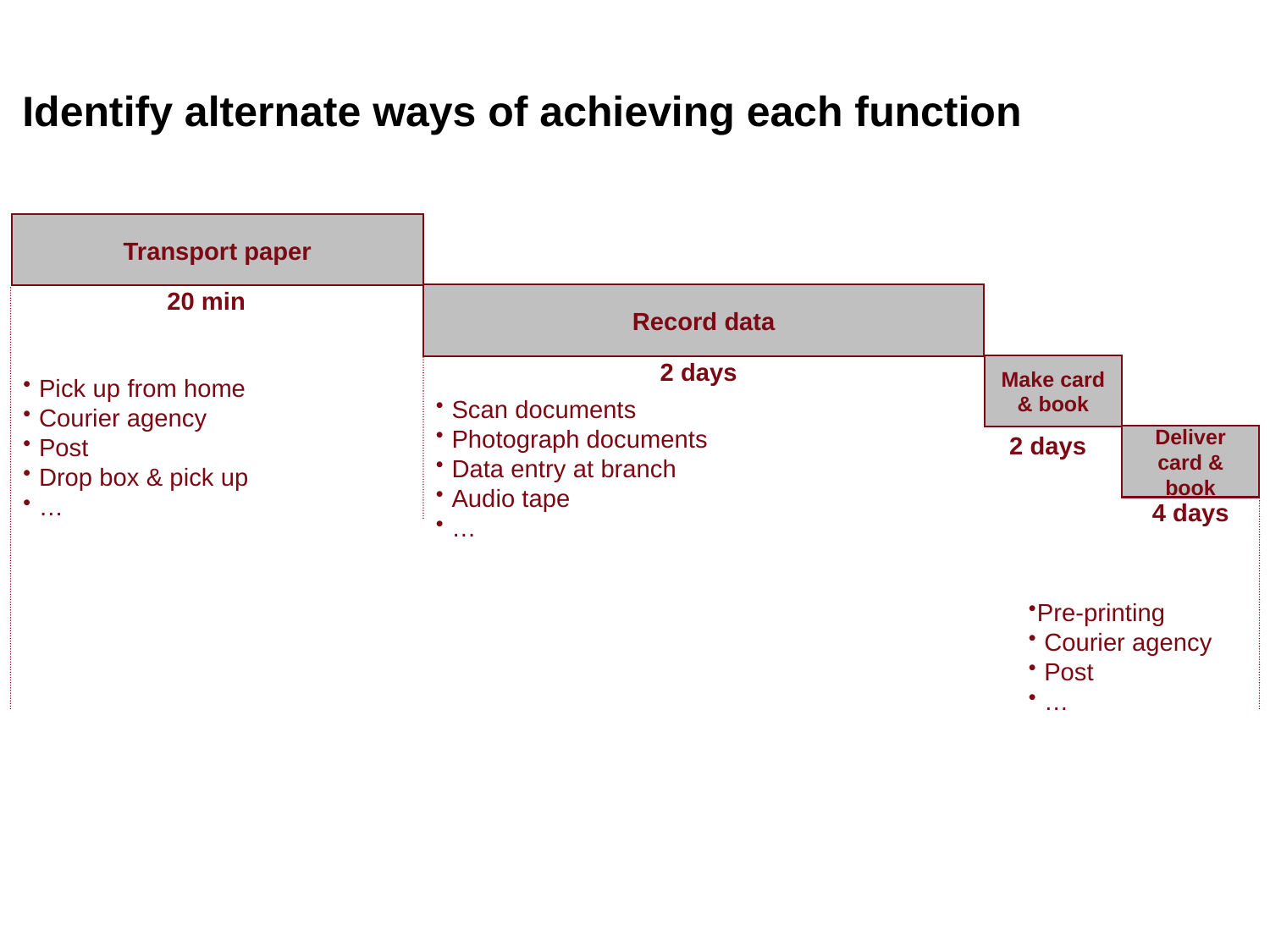

# Identify alternate ways of achieving each function
Transport paper
Record data

20 min

Make card & book
2 days
 Pick up from home
 Courier agency
 Post
 Drop box & pick up
 …

 Scan documents
 Photograph documents
 Data entry at branch
 Audio tape
 …
Deliver card & book
2 days
4 days

Pre-printing
 Courier agency
 Post
 …